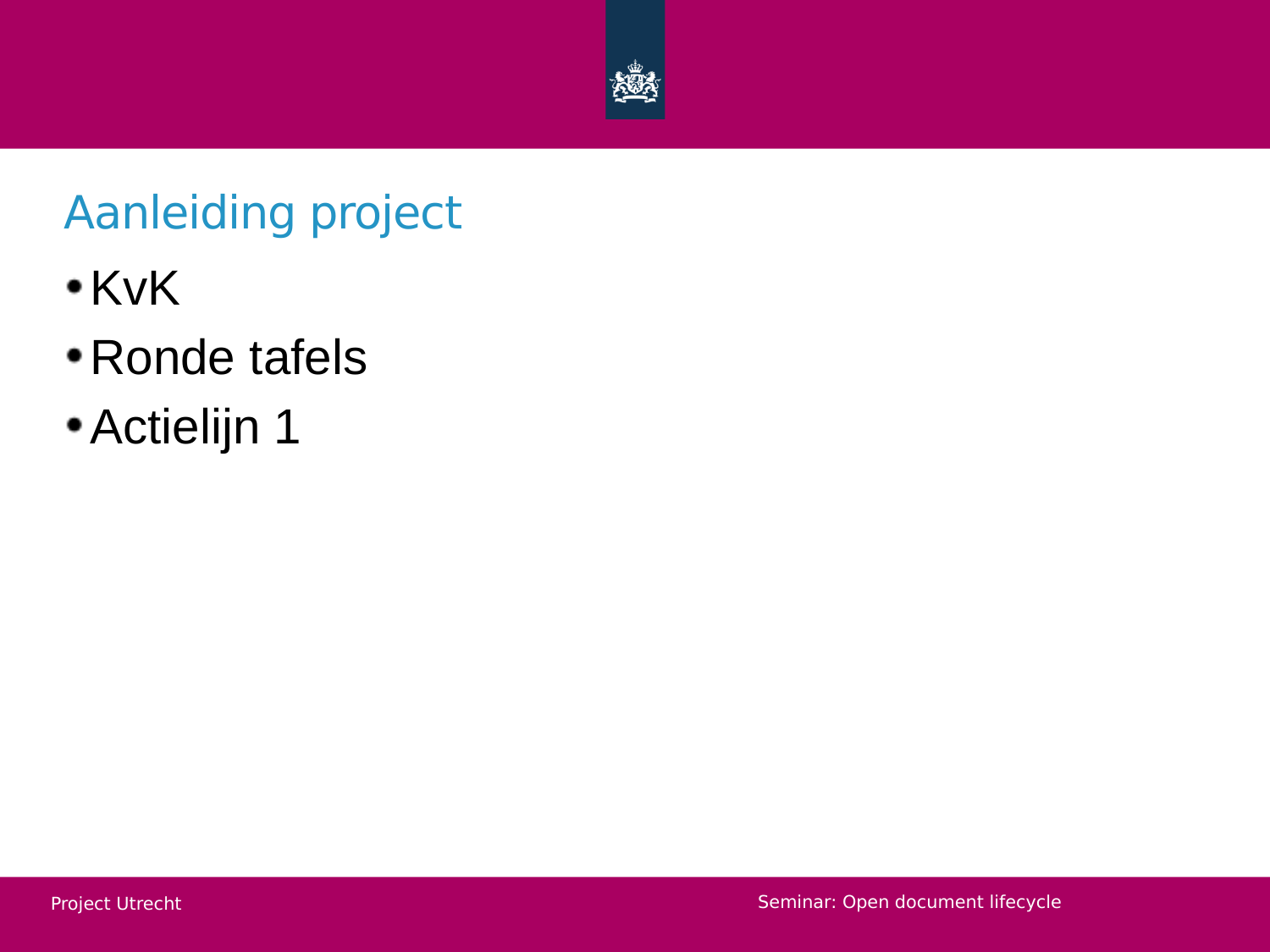

# Aanleiding project
KvK
Ronde tafels
Actielijn 1

Seminar: Open document lifecycle